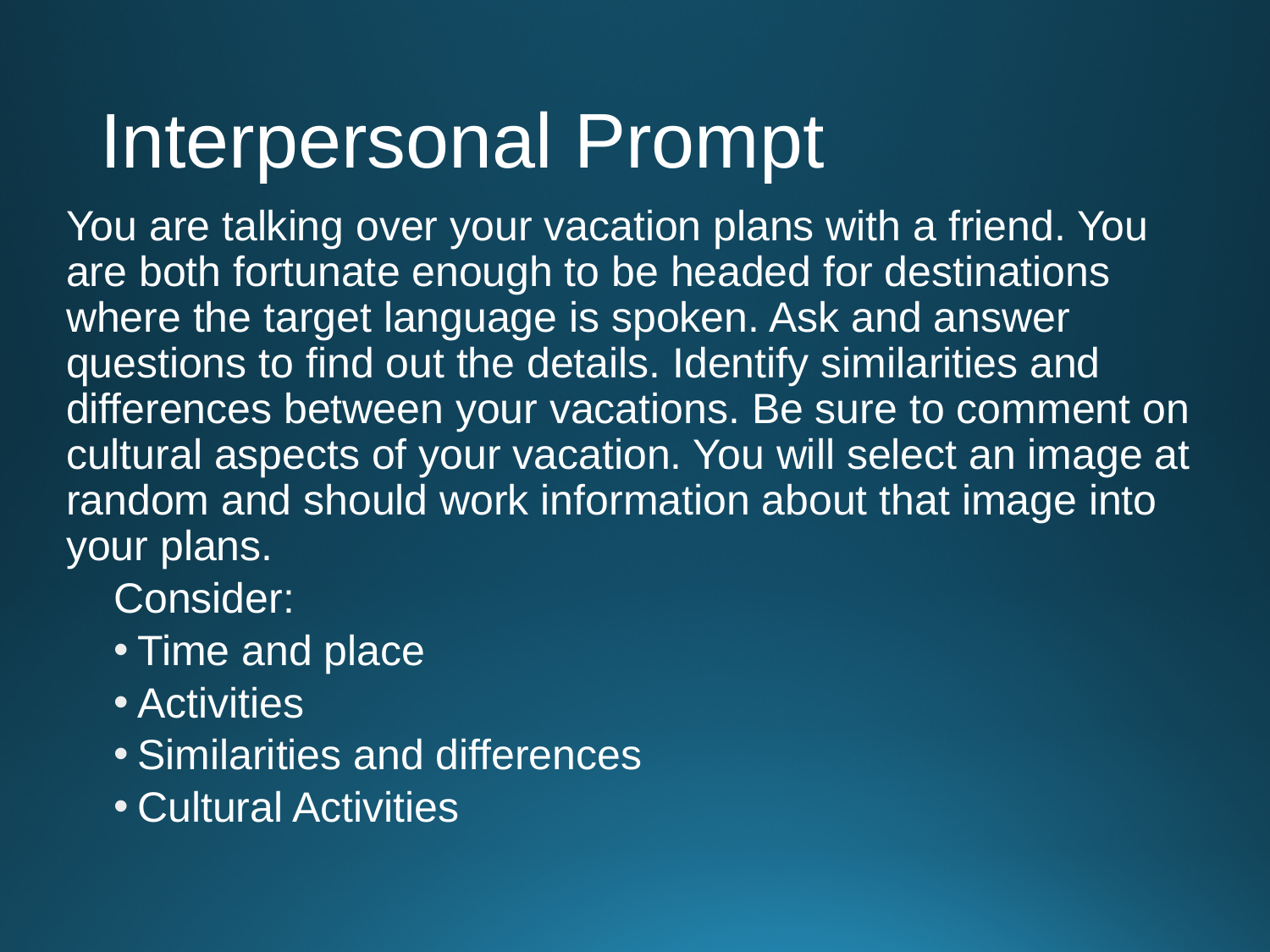

# Interpersonal Prompt
You are talking over your vacation plans with a friend. You are both fortunate enough to be headed for destinations where the target language is spoken. Ask and answer questions to find out the details. Identify similarities and differences between your vacations. Be sure to comment on cultural aspects of your vacation. You will select an image at random and should work information about that image into your plans.
Consider:
Time and place
Activities
Similarities and differences
Cultural Activities